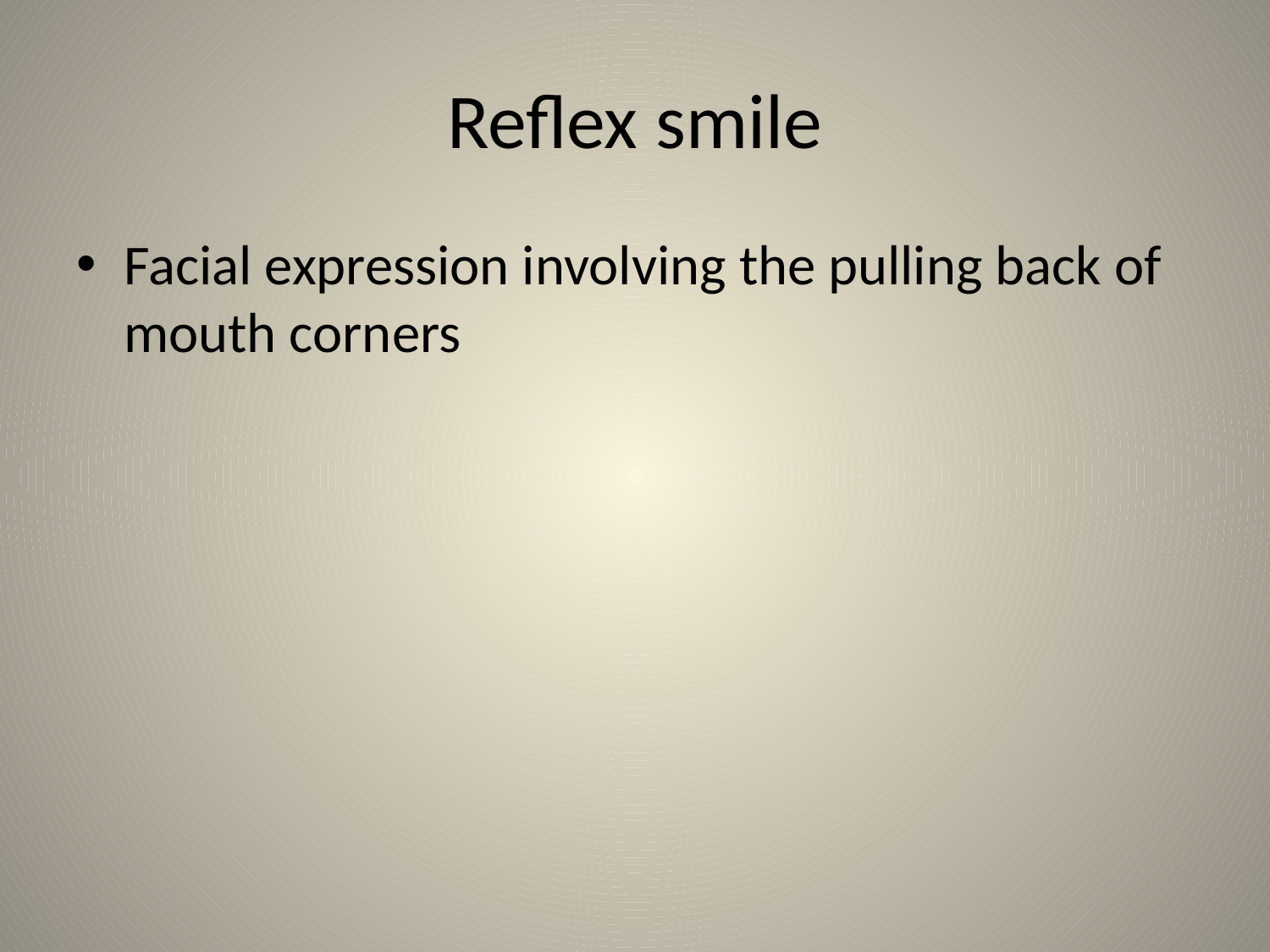

# Reflex smile
Facial expression involving the pulling back of mouth corners